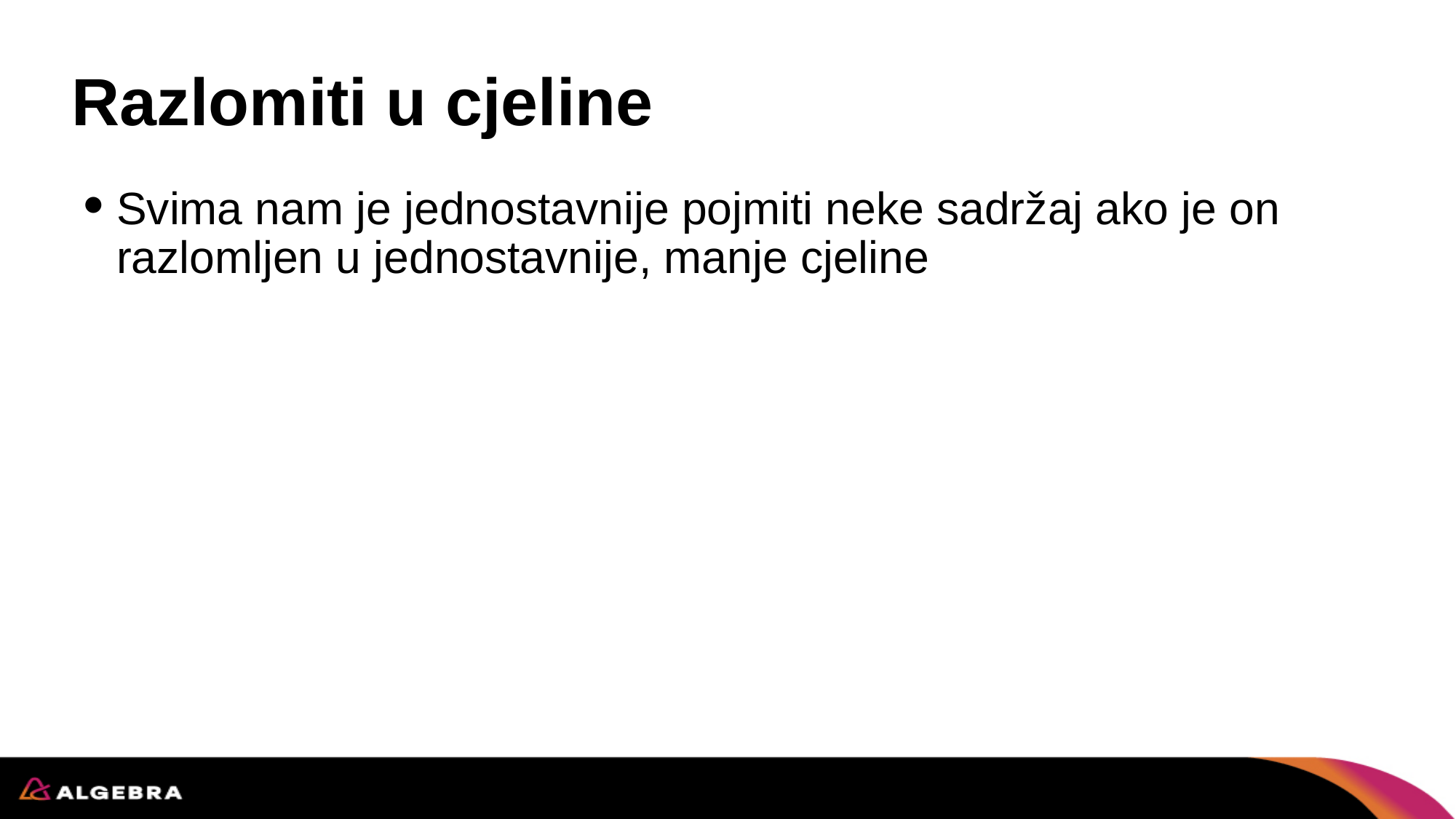

# Razlomiti u cjeline
Svima nam je jednostavnije pojmiti neke sadržaj ako je on razlomljen u jednostavnije, manje cjeline